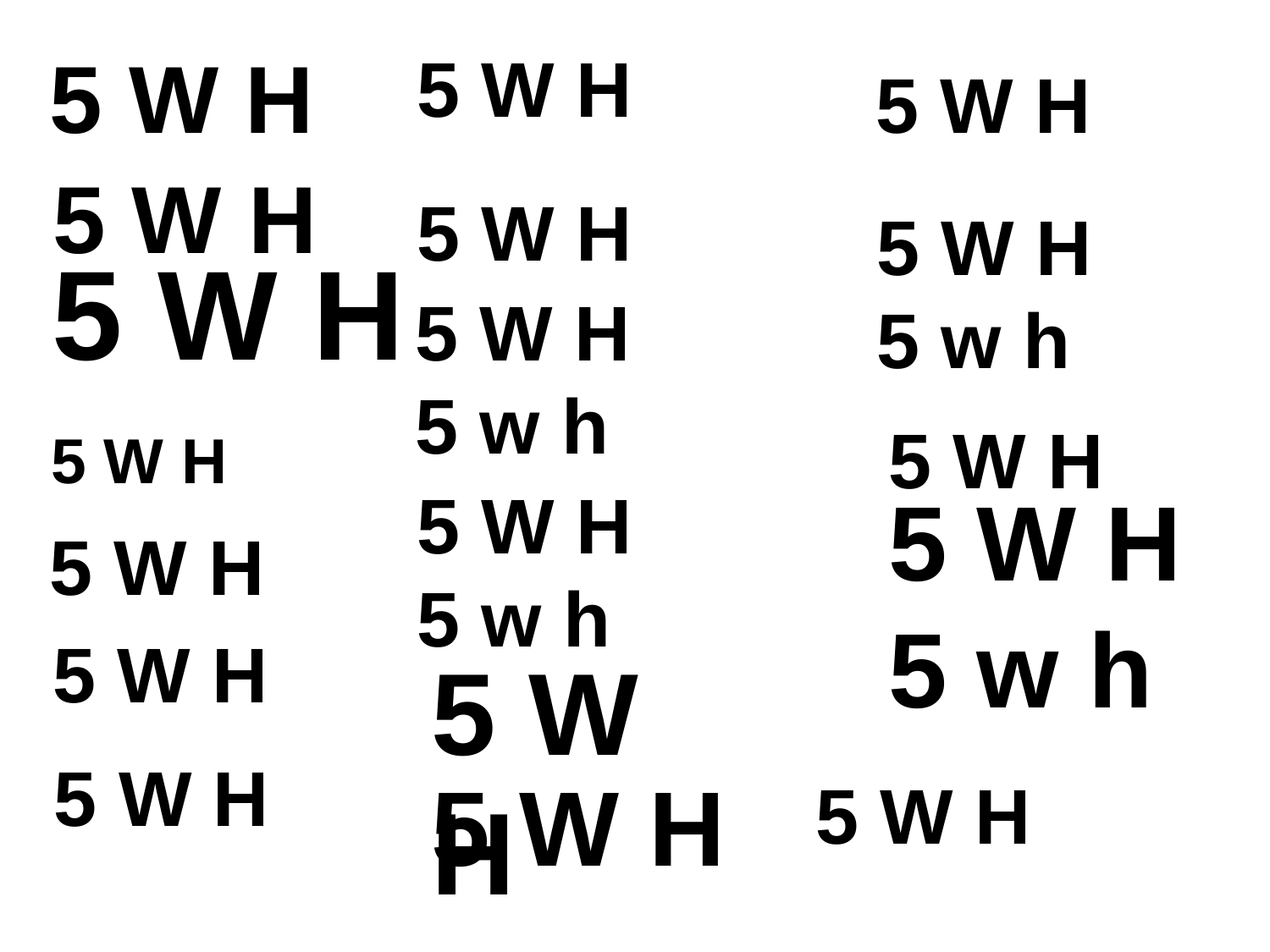

5 W H
5 W H
5 W H
5 W H
5 W H
5 W H
5 w h
5 W H
5 W H
5 w h
5 W H
5 W H
5 W H
5 w h
5 W H
5 w h
5 W H
5 W H
5 W H
5 W H
5 W H
5 W H